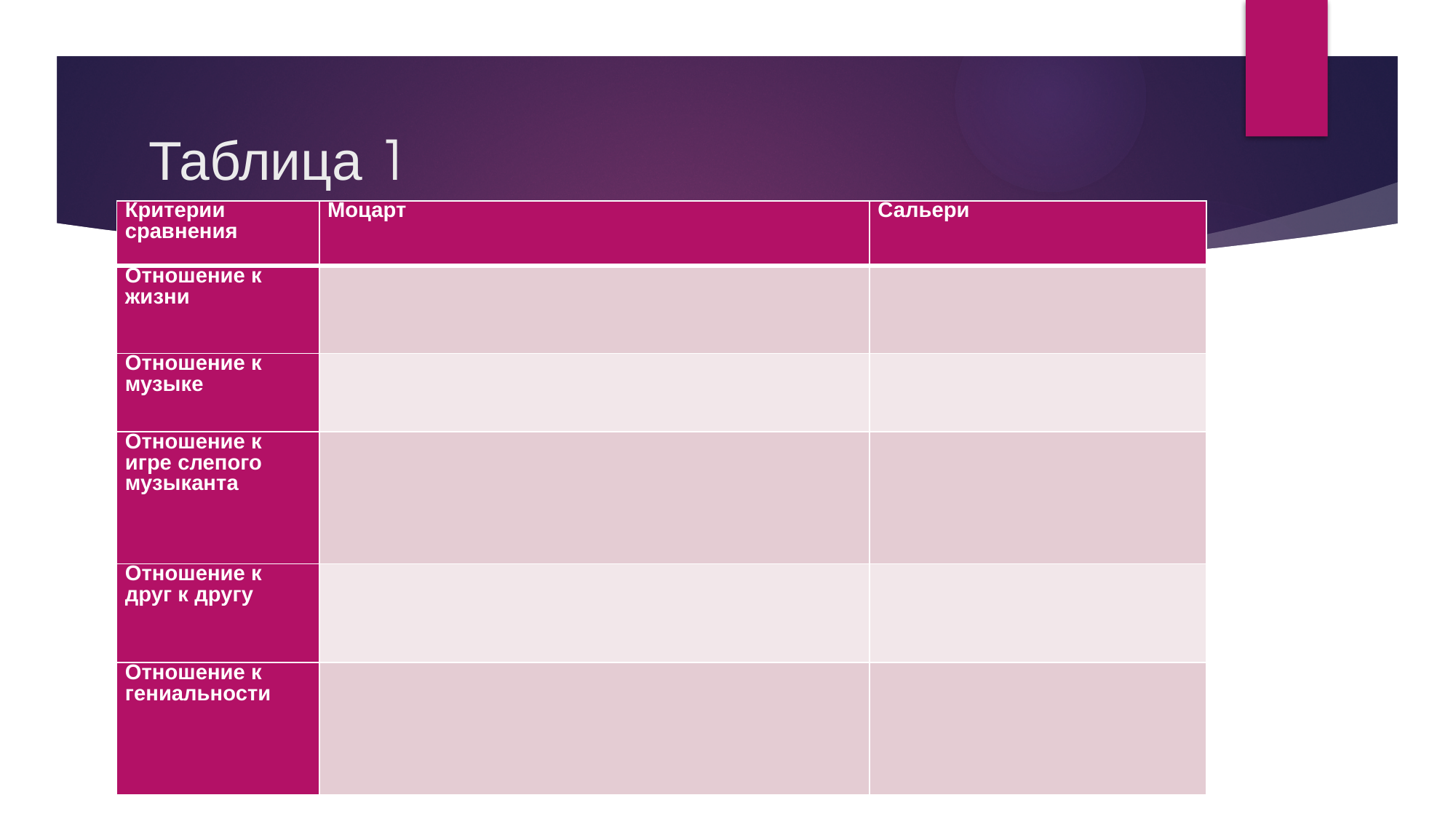

# Таблица 1
| Критерии сравнения | Моцарт | Сальери |
| --- | --- | --- |
| Отношение к жизни |  |  |
| Отношение к музыке |  |  |
| Отношение к игре слепого музыканта |  |  |
| Отношение к друг к другу |  |  |
| Отношение к гениальности |  |  |